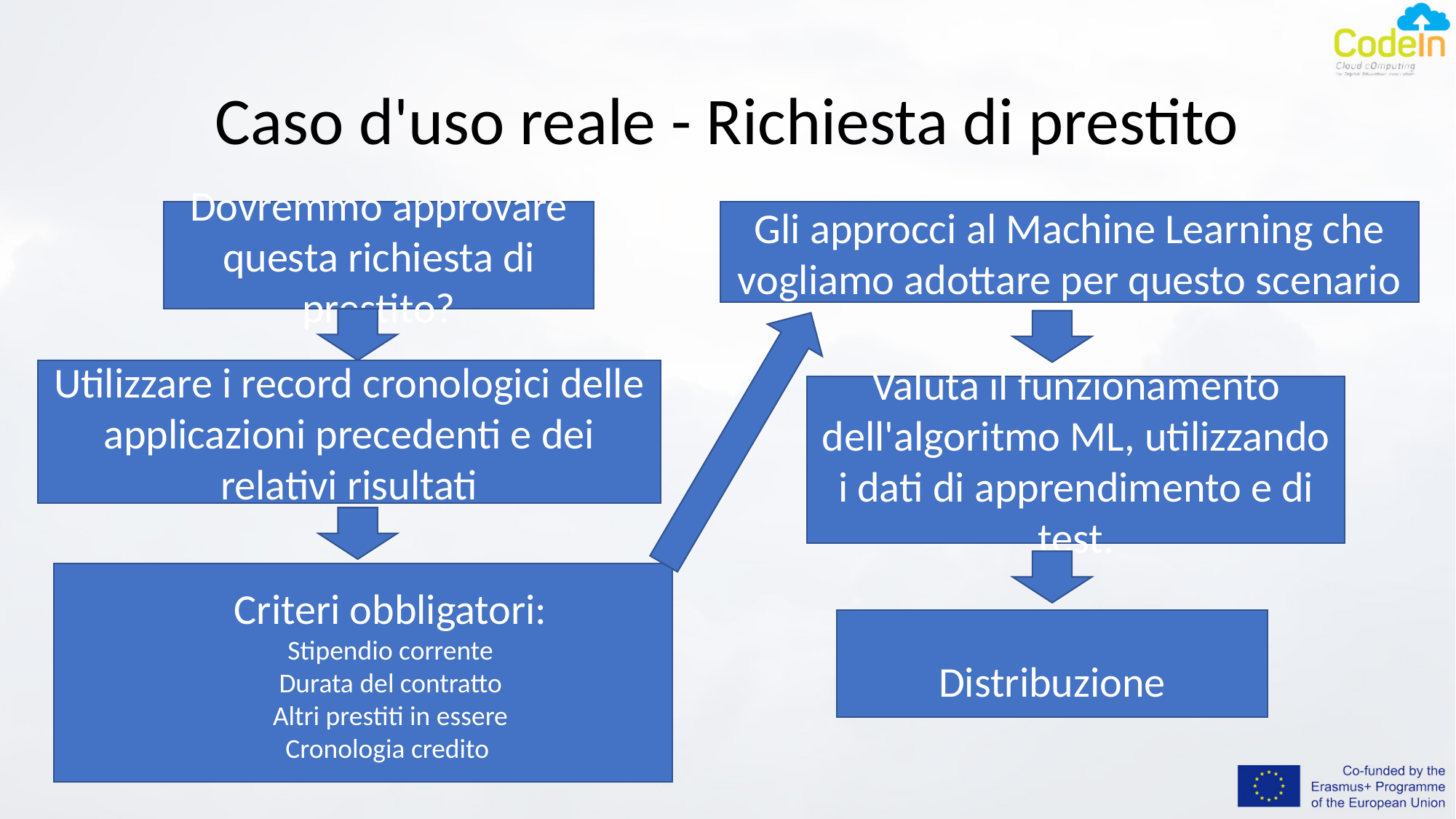

# Caso d'uso reale - Richiesta di prestito
Gli approcci al Machine Learning che vogliamo adottare per questo scenario
Dovremmo approvare questa richiesta di prestito?

Utilizzare i record cronologici delle applicazioni precedenti e dei relativi risultati
Valuta il funzionamento dell'algoritmo ML, utilizzando i dati di apprendimento e di test.

Criteri obbligatori:
Stipendio corrente
Durata del contratto
Altri prestiti in essere
Cronologia credito

Distribuzione